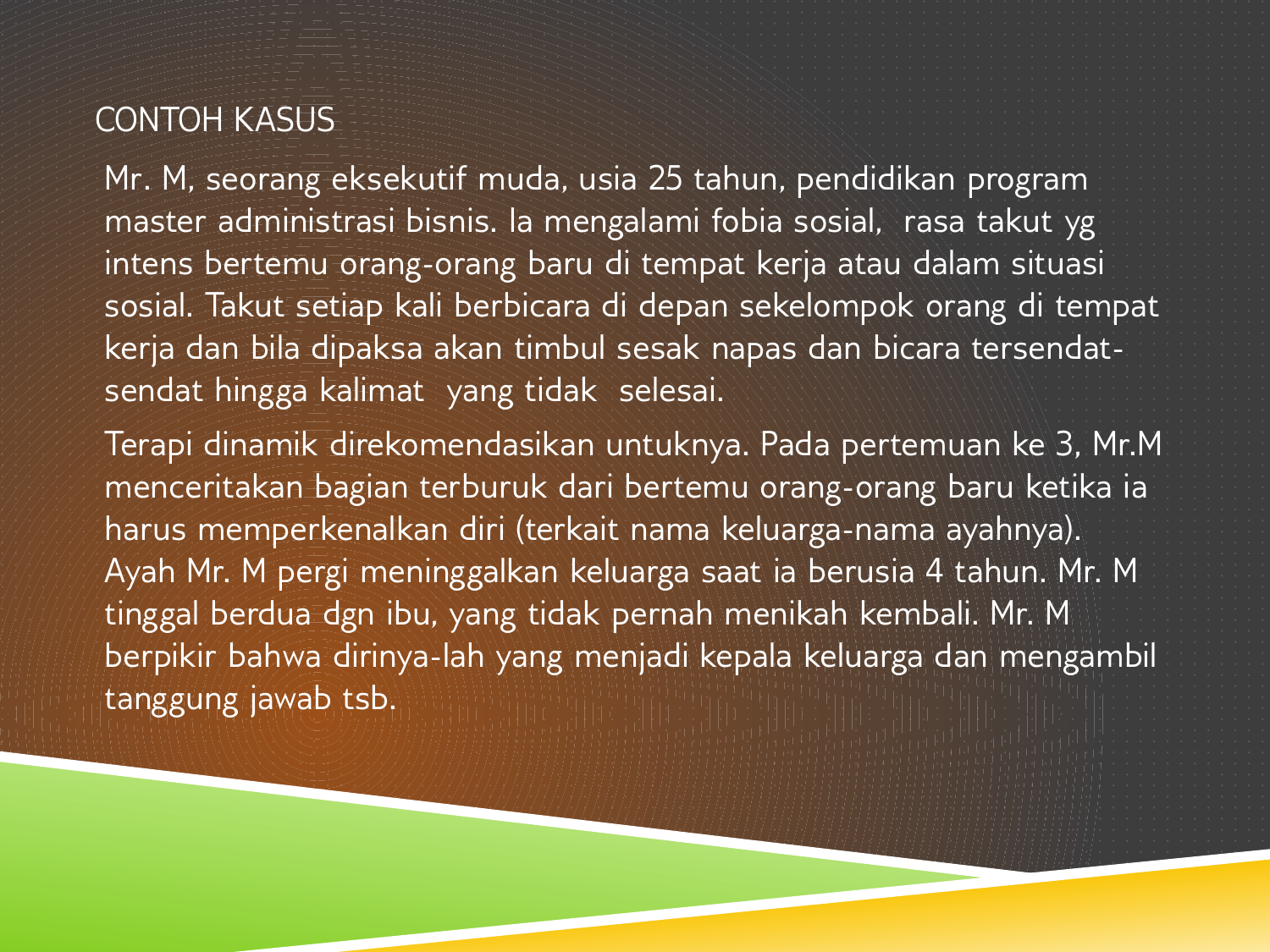

# Contoh kasus
Mr. M, seorang eksekutif muda, usia 25 tahun, pendidikan program master administrasi bisnis. Ia mengalami fobia sosial,  rasa takut yg intens bertemu orang-orang baru di tempat kerja atau dalam situasi sosial. Takut setiap kali berbicara di depan sekelompok orang di tempat kerja dan bila dipaksa akan timbul sesak napas dan bicara tersendat-sendat hingga kalimat  yang tidak  selesai.
Terapi dinamik direkomendasikan untuknya. Pada pertemuan ke 3, Mr.M menceritakan bagian terburuk dari bertemu orang-orang baru ketika ia harus memperkenalkan diri (terkait nama keluarga-nama ayahnya).
Ayah Mr. M pergi meninggalkan keluarga saat ia berusia 4 tahun. Mr. M tinggal berdua dgn ibu, yang tidak pernah menikah kembali. Mr. M berpikir bahwa dirinya-lah yang menjadi kepala keluarga dan mengambil tanggung jawab tsb.